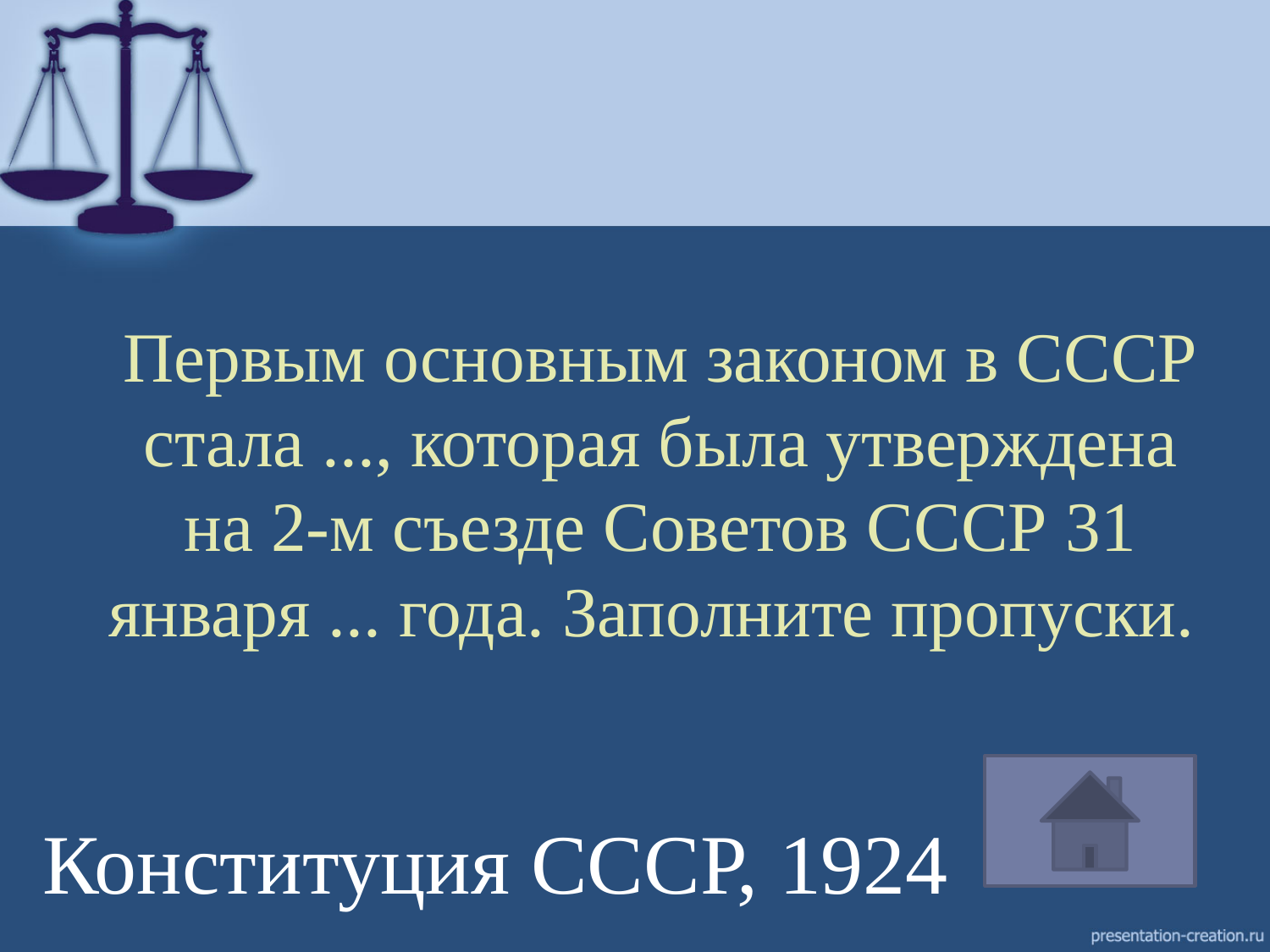

# Первым основным законом в СССР стала ..., которая была утверждена на 2-м съезде Советов СССР 31 января ... года. Заполните пропуски.

Конституция СССР, 1924